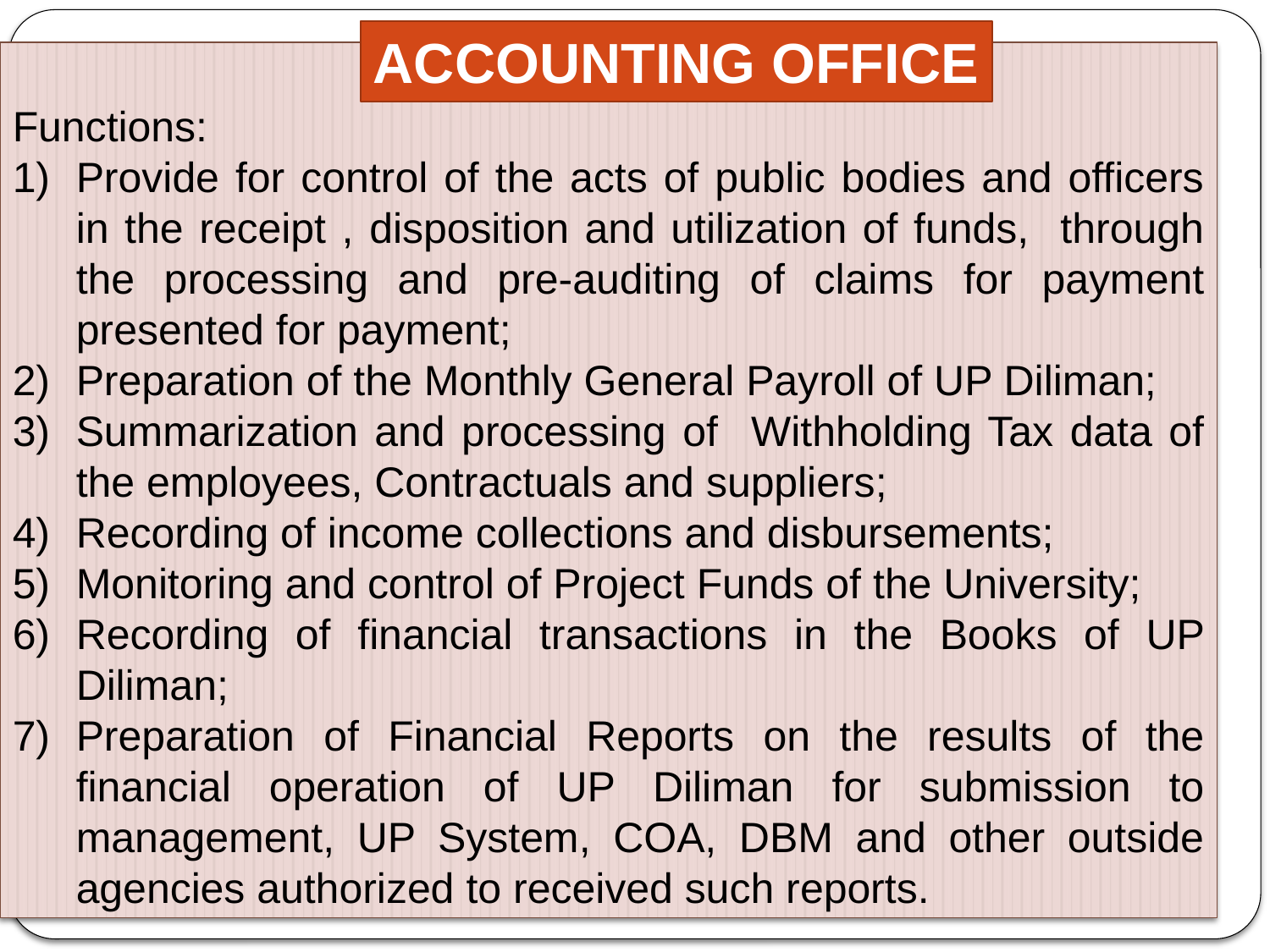

ACCOUNTING OFFICE

Functions:
Provide for control of the acts of public bodies and officers in the receipt , disposition and utilization of funds,  through the processing and pre-auditing of claims for payment presented for payment;
Preparation of the Monthly General Payroll of UP Diliman;
Summarization and processing of  Withholding Tax data of the employees, Contractuals and suppliers;
Recording of income collections and disbursements;
Monitoring and control of Project Funds of the University;
Recording of financial transactions in the Books of UP Diliman;
Preparation of Financial Reports on the results of the financial operation of UP Diliman for submission to management, UP System, COA, DBM and other outside agencies authorized to received such reports.